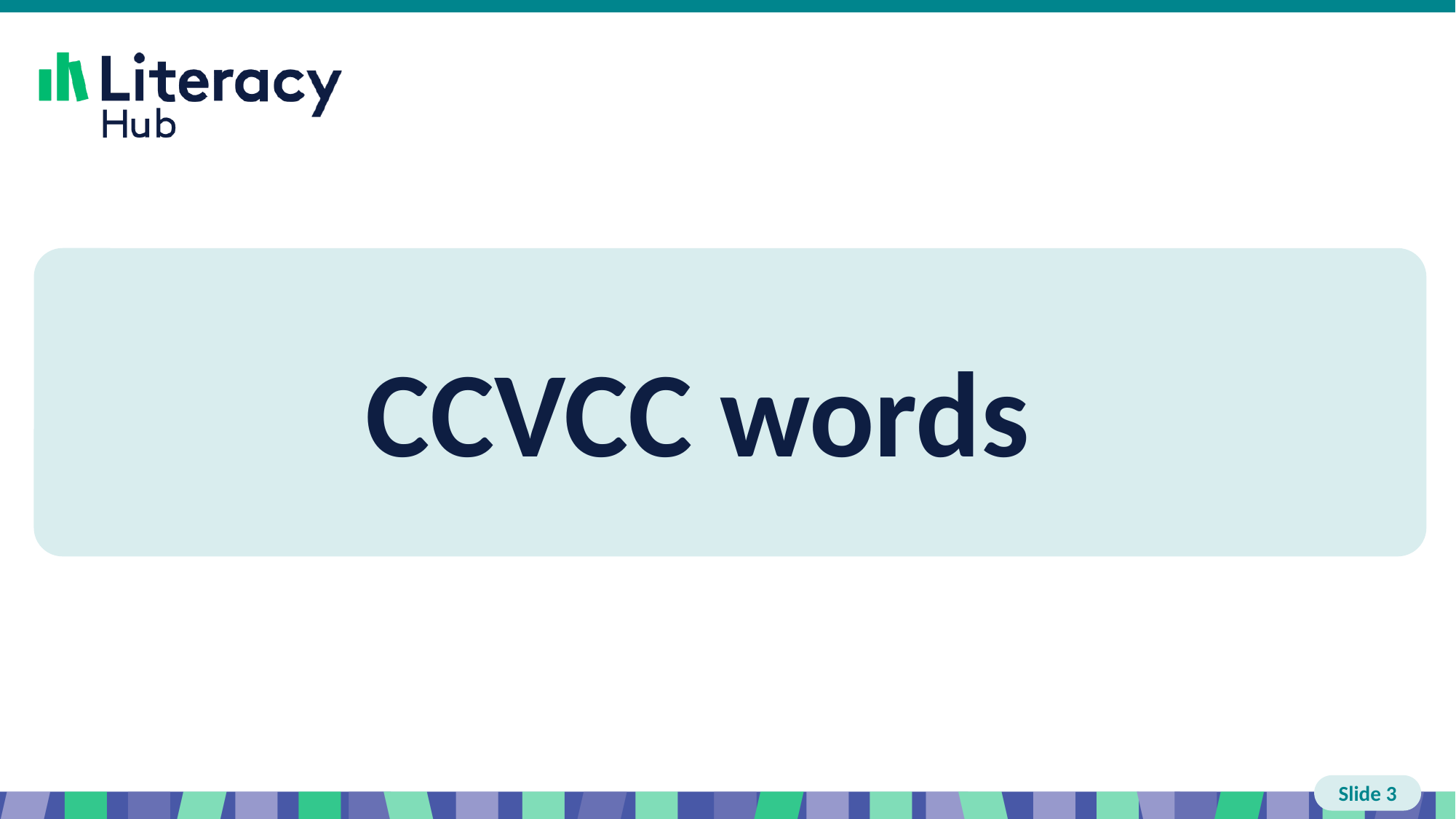

# Slide 3 CCVCC words
CCVCC words